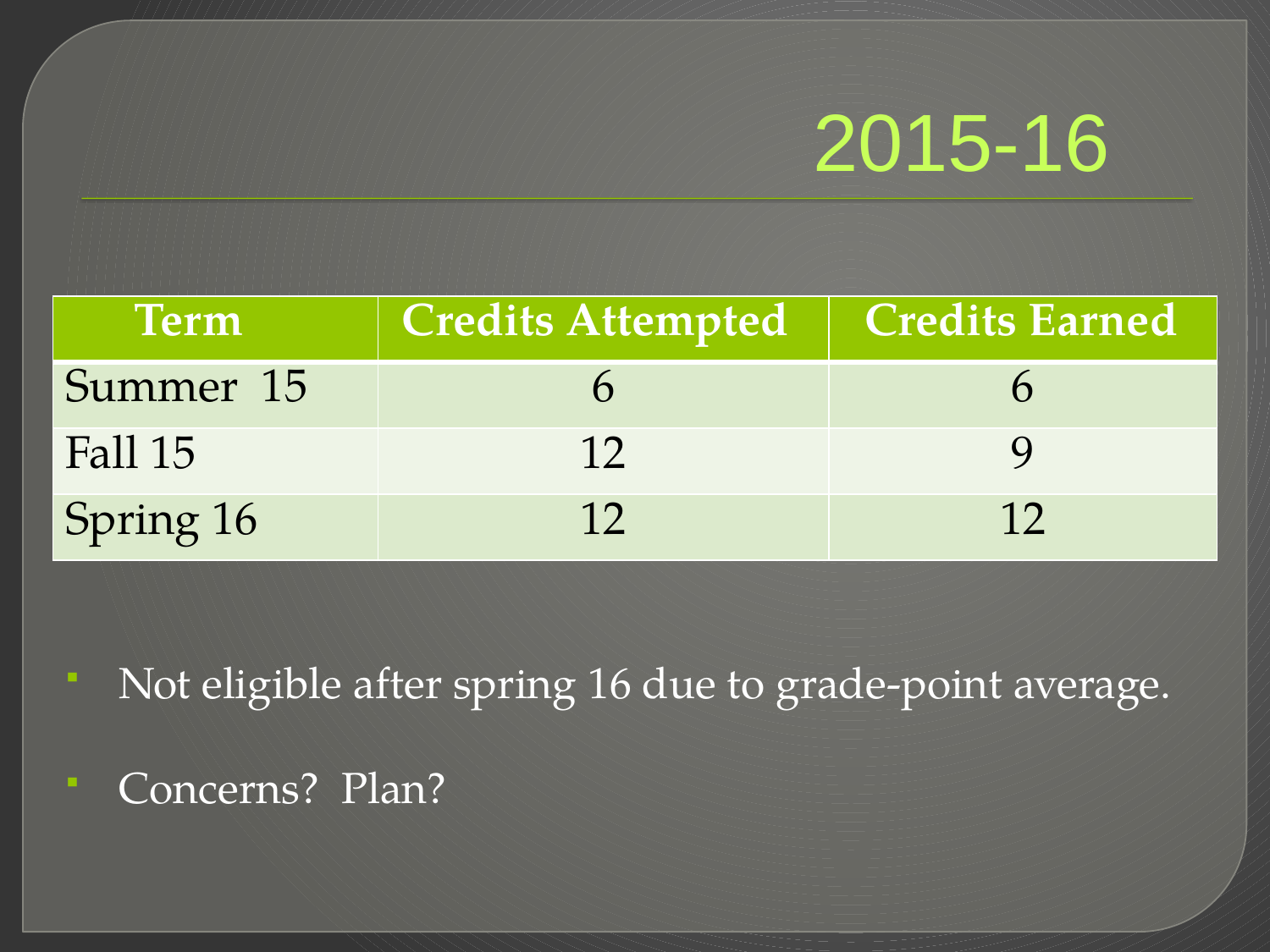

# 2015-16
| Term | Credits Attempted | Credits Earned |
| --- | --- | --- |
| Summer 15 | 6 | 6 |
| Fall 15 | 12 | 9 |
| Spring 16 | 12 | 12 |

Not eligible after spring 16 due to grade-point average.

Concerns?  Plan?